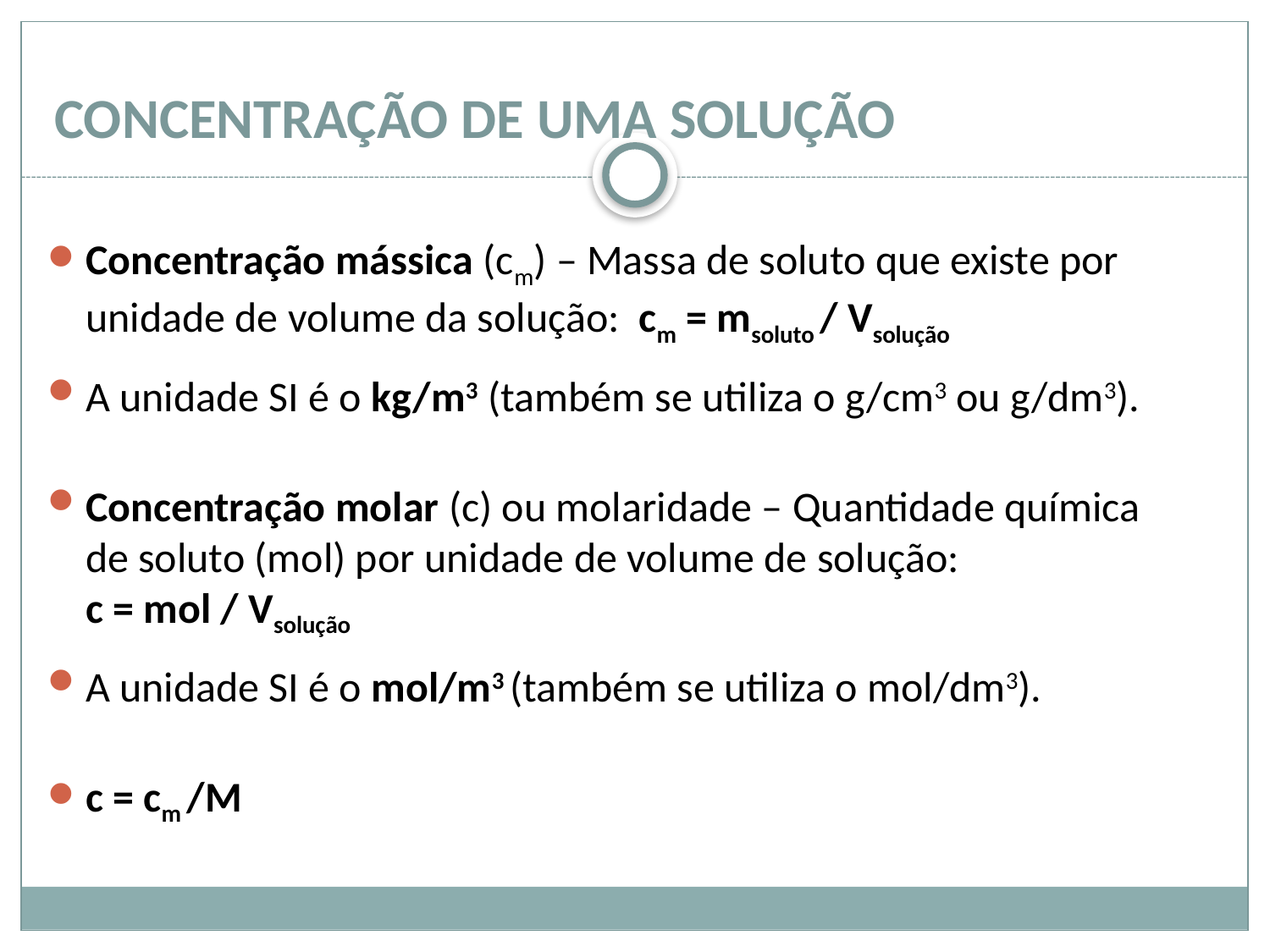

# CONCENTRAÇÃO DE UMA SOLUÇÃO
Concentração mássica (cm) – Massa de soluto que existe por unidade de volume da solução:  cm = msoluto / Vsolução
A unidade SI é o kg/m­3 (também se utiliza o g/cm­3 ou g/dm­3).

Concentração molar (c) ou molaridade – Quantidade química
de soluto (mol) por unidade de volume de solução:
c = mol / Vsolução
A unidade SI é o mol/m­3 (também se utiliza o mol/dm­3).

c = cm /M